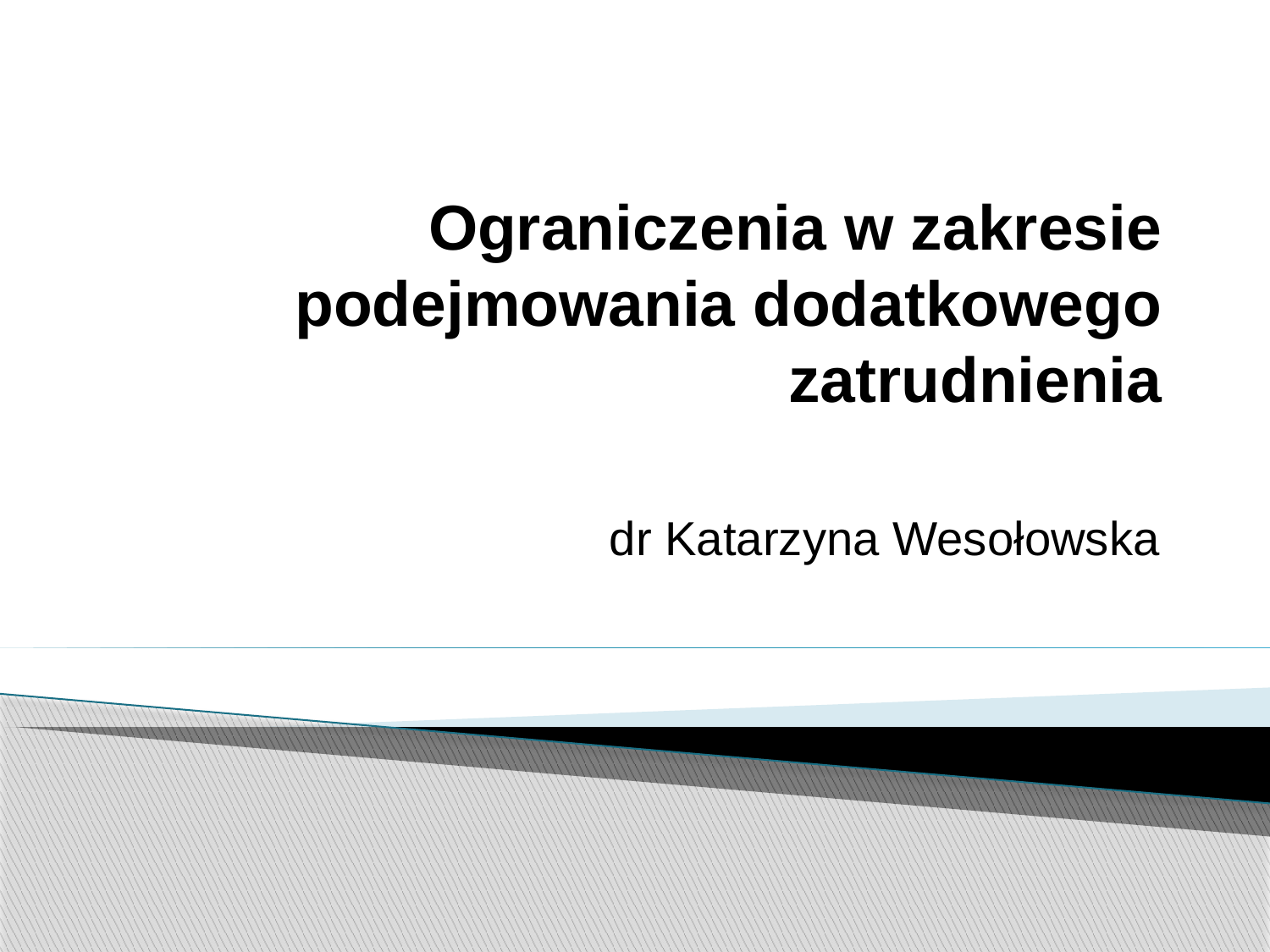

# Ograniczenia w zakresie podejmowania dodatkowego zatrudnienia
dr Katarzyna Wesołowska